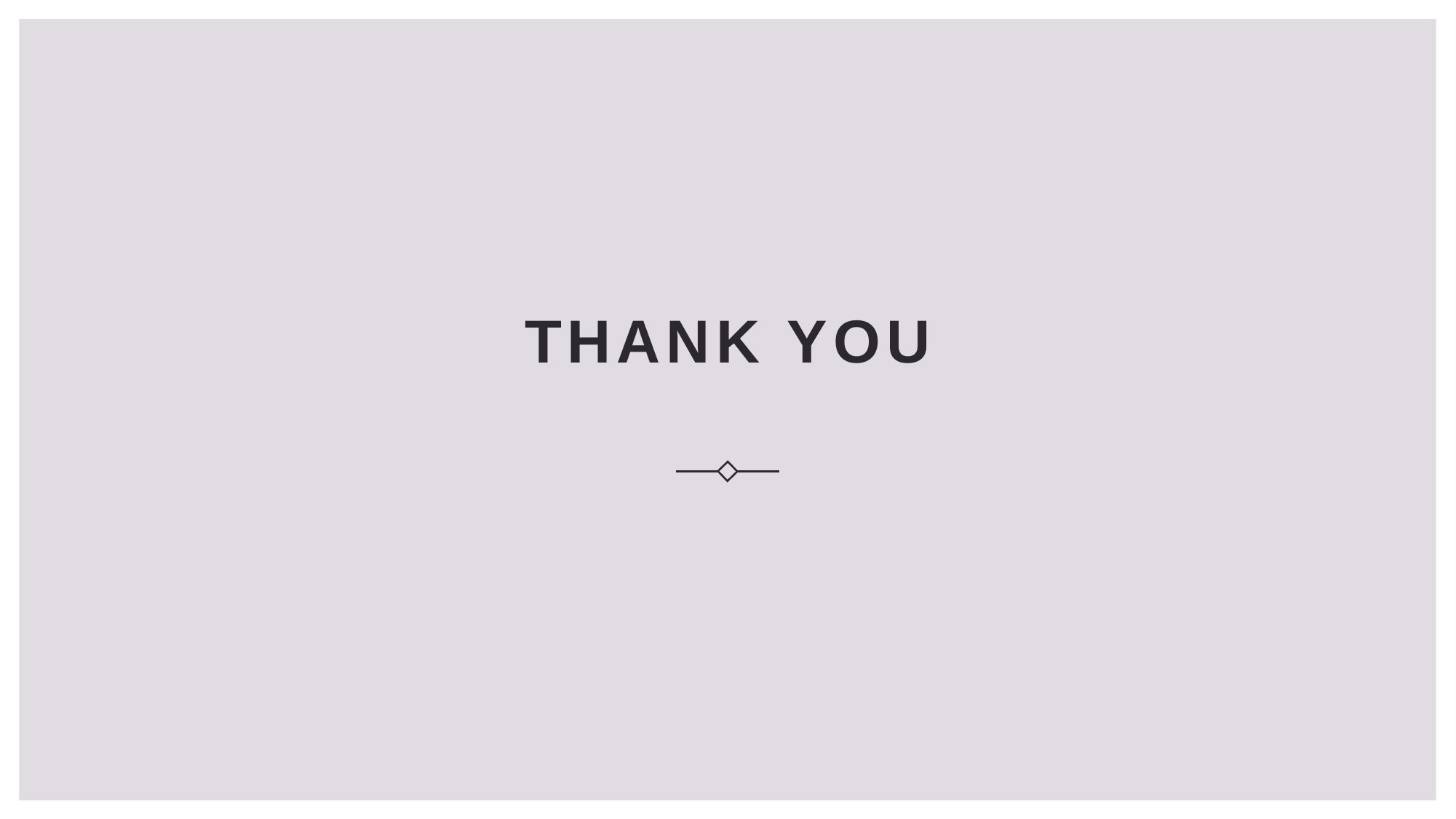

# Thank you

18
RHEUMATIC FEVER, CIVIL HOPSITAL KARACHI